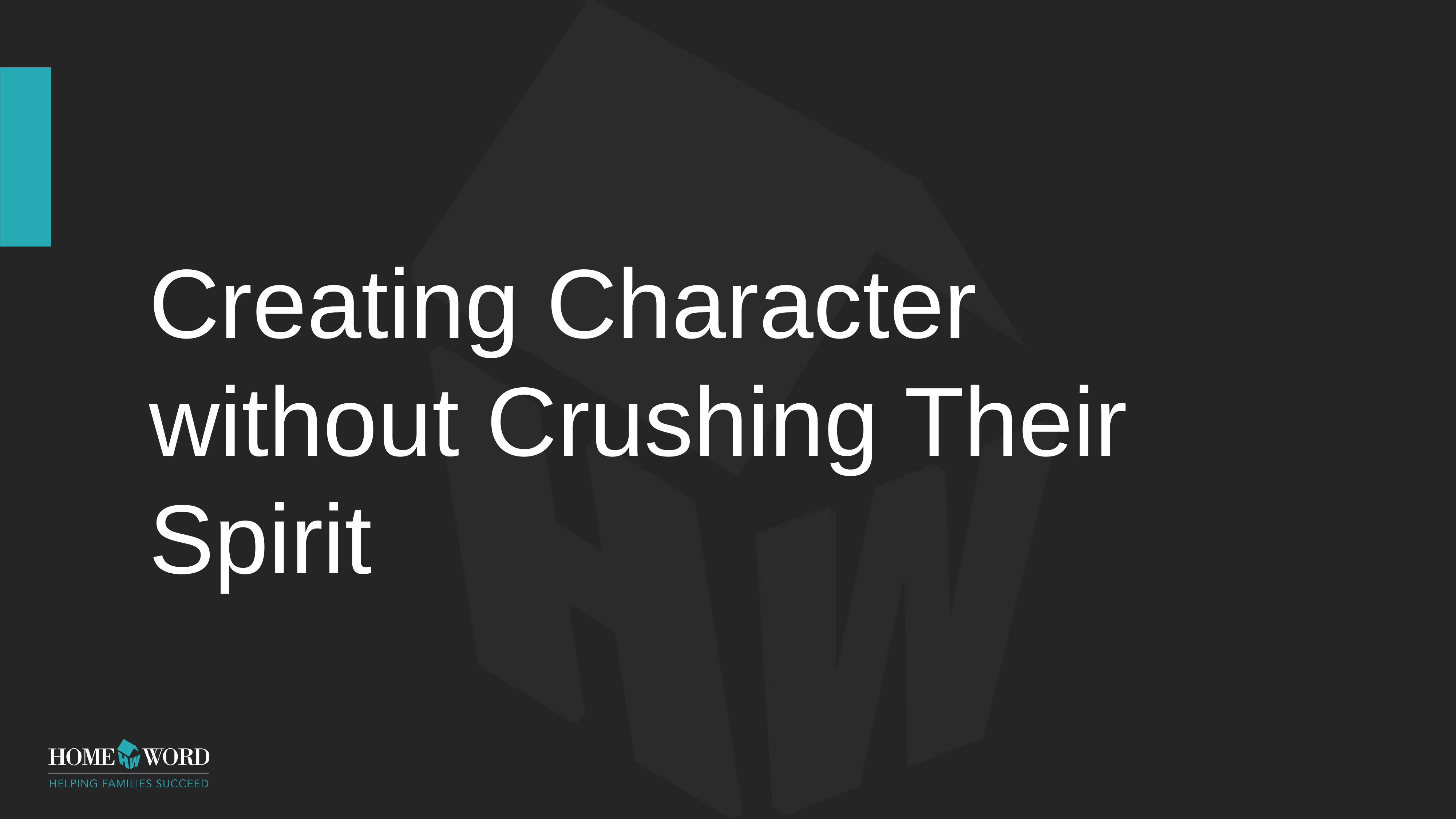

# Creating Character without Crushing Their Spirit